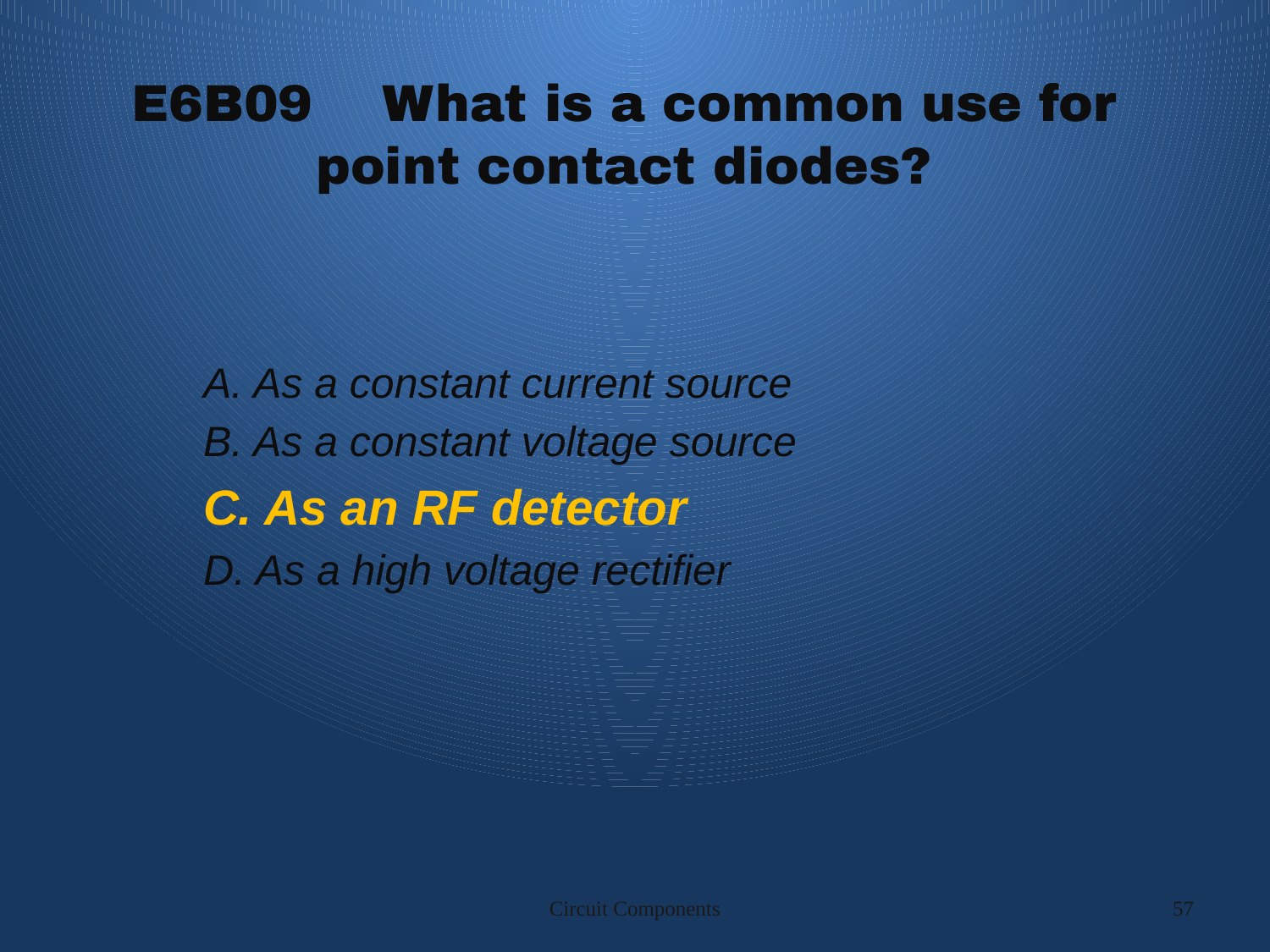

# E6B09    What is a common use for point contact diodes?
A. As a constant current source
B. As a constant voltage source
C. As an RF detector
D. As a high voltage rectifier
Circuit Components
57